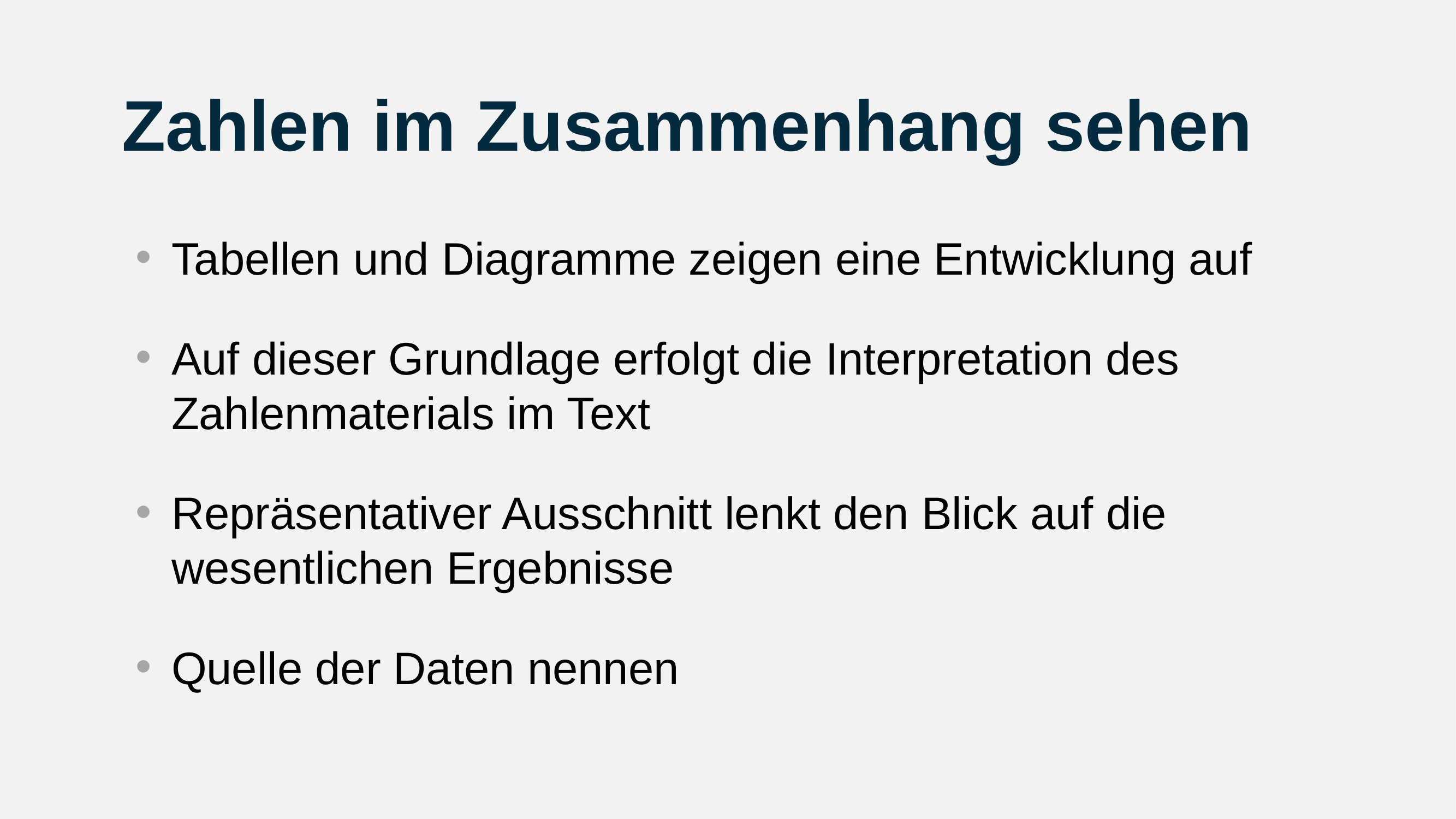

# Zahlen im Zusammenhang sehen
Tabellen und Diagramme zeigen eine Entwicklung auf
Auf dieser Grundlage erfolgt die Interpretation des Zahlenmaterials im Text
Repräsentativer Ausschnitt lenkt den Blick auf die wesentlichen Ergebnisse
Quelle der Daten nennen